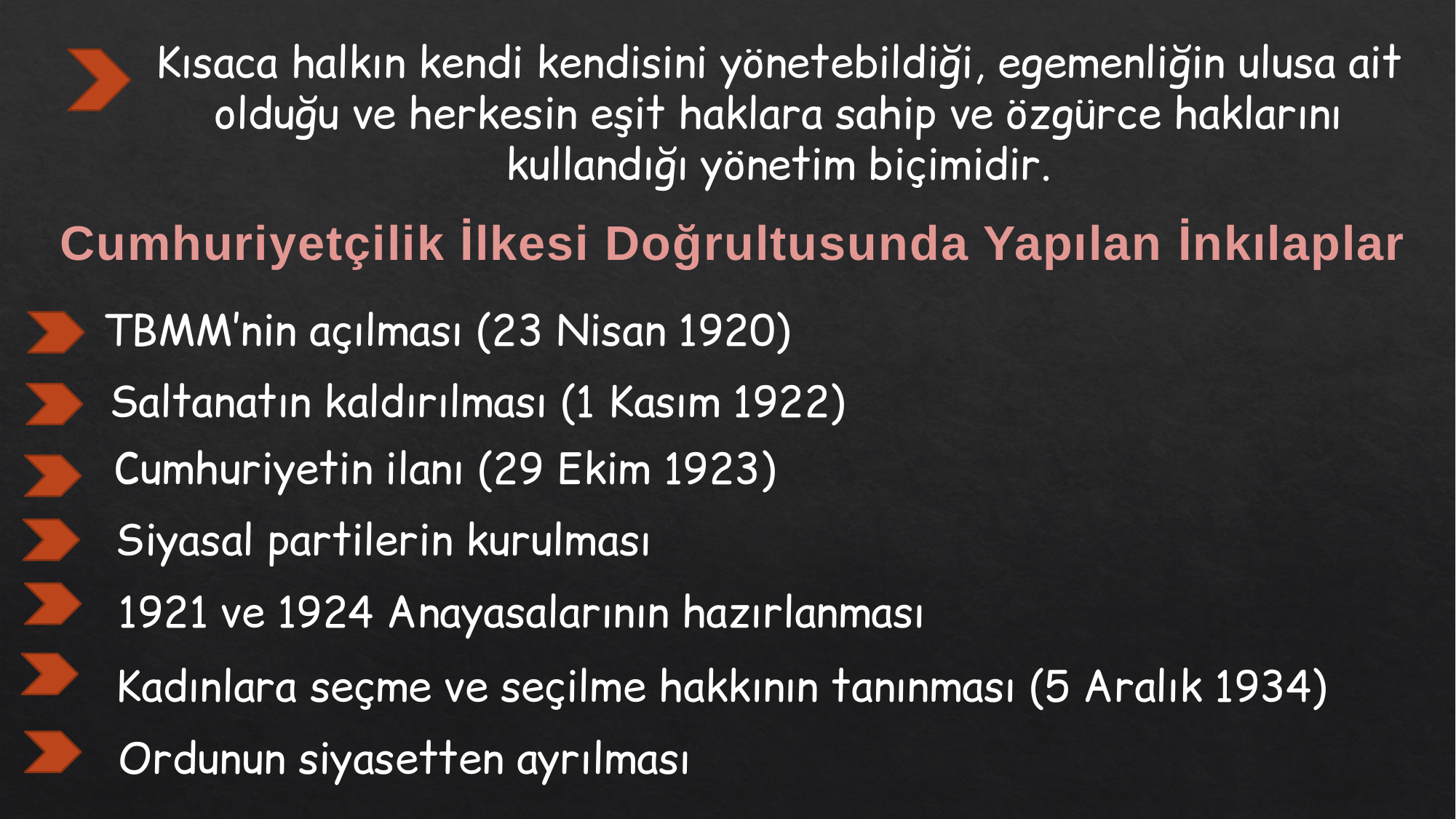

Kısaca halkın kendi kendisini yönetebildiği, egemenliğin ulusa ait olduğu ve herkesin eşit haklara sahip ve özgürce haklarını kullandığı yönetim biçimidir.

Cumhuriyetçilik İlkesi Doğrultusunda Yapılan İnkılaplar
TBMM’nin açılması (23 Nisan 1920)

Saltanatın kaldırılması (1 Kasım 1922)

Cumhuriyetin ilanı (29 Ekim 1923)

Siyasal partilerin kurulması

1921 ve 1924 Anayasalarının hazırlanması

Kadınlara seçme ve seçilme hakkının tanınması (5 Aralık 1934)

Ordunun siyasetten ayrılması